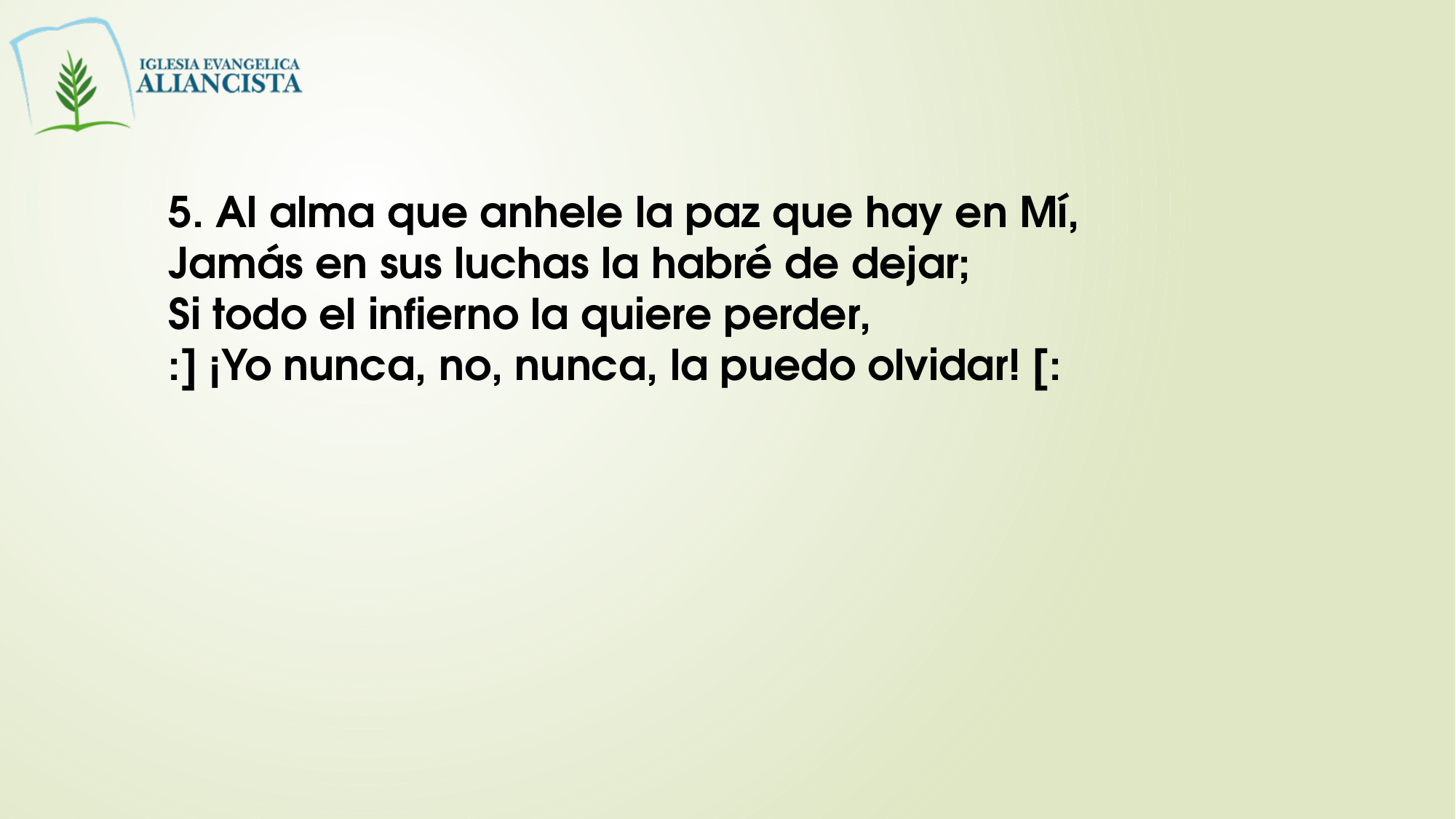

5. Al alma que anhele la paz que hay en Mí,
Jamás en sus luchas la habré de dejar;
Si todo el infierno la quiere perder,
:] ¡Yo nunca, no, nunca, la puedo olvidar! [: